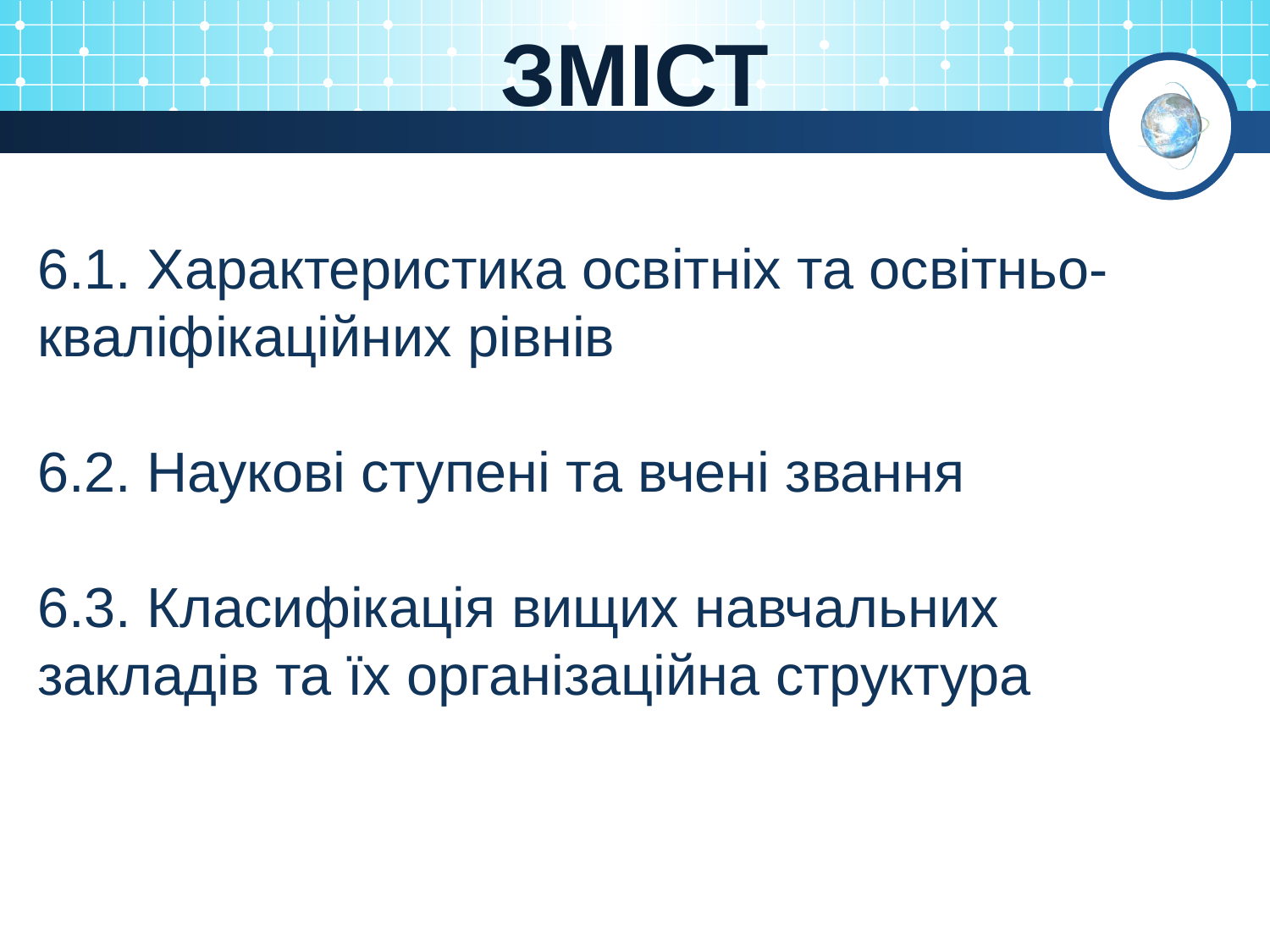

# ЗМІСТ
6.1. Характеристика освітніх та освітньо-кваліфікаційних рівнів

6.2. Наукові ступені та вчені звання

6.3. Класифікація вищих навчальних закладів та їх організаційна структура